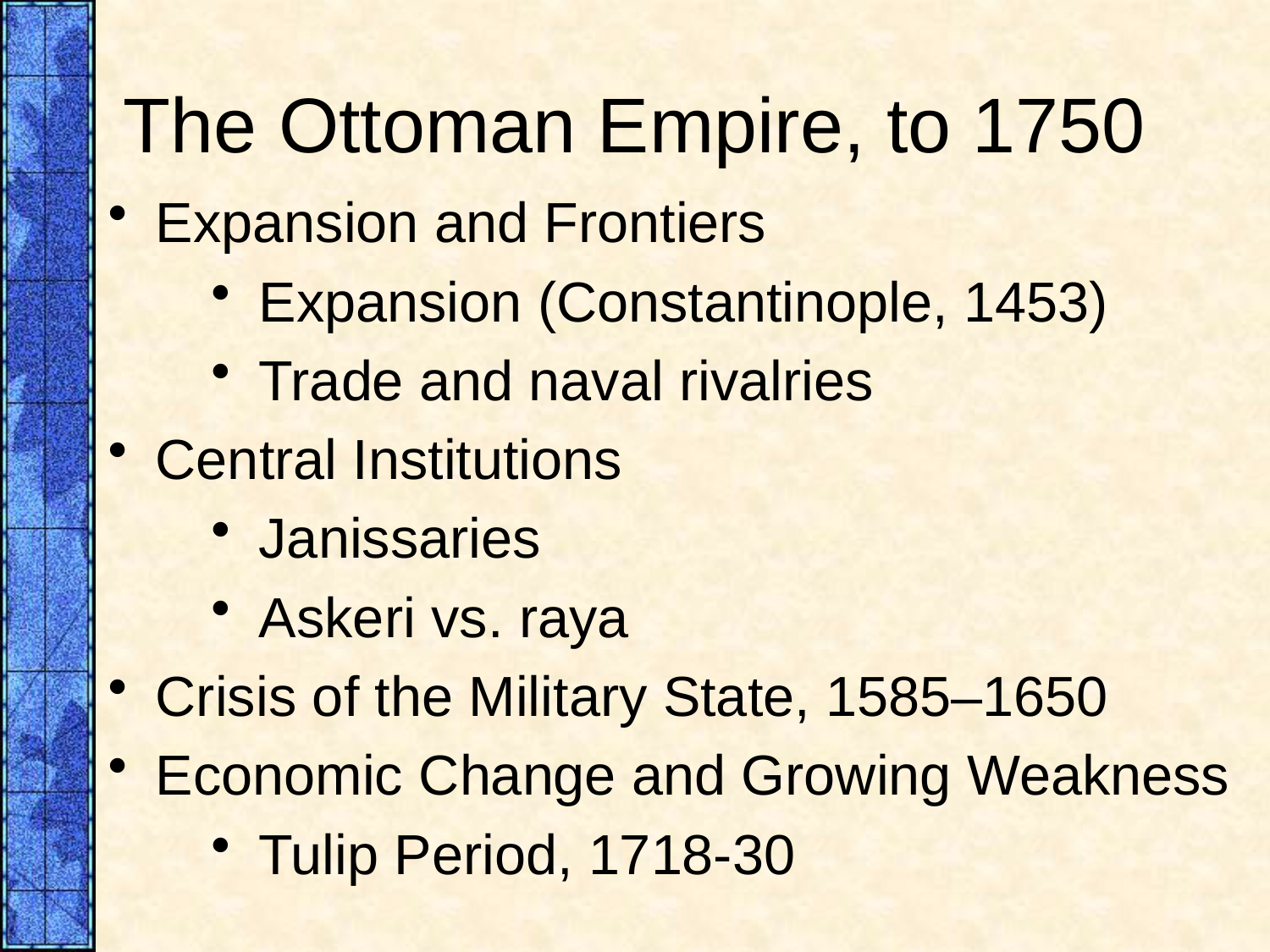

# The Ottoman Empire, to 1750
Expansion and Frontiers
Expansion (Constantinople, 1453)
Trade and naval rivalries
Central Institutions
Janissaries
Askeri vs. raya
Crisis of the Military State, 1585–1650
Economic Change and Growing Weakness
Tulip Period, 1718-30